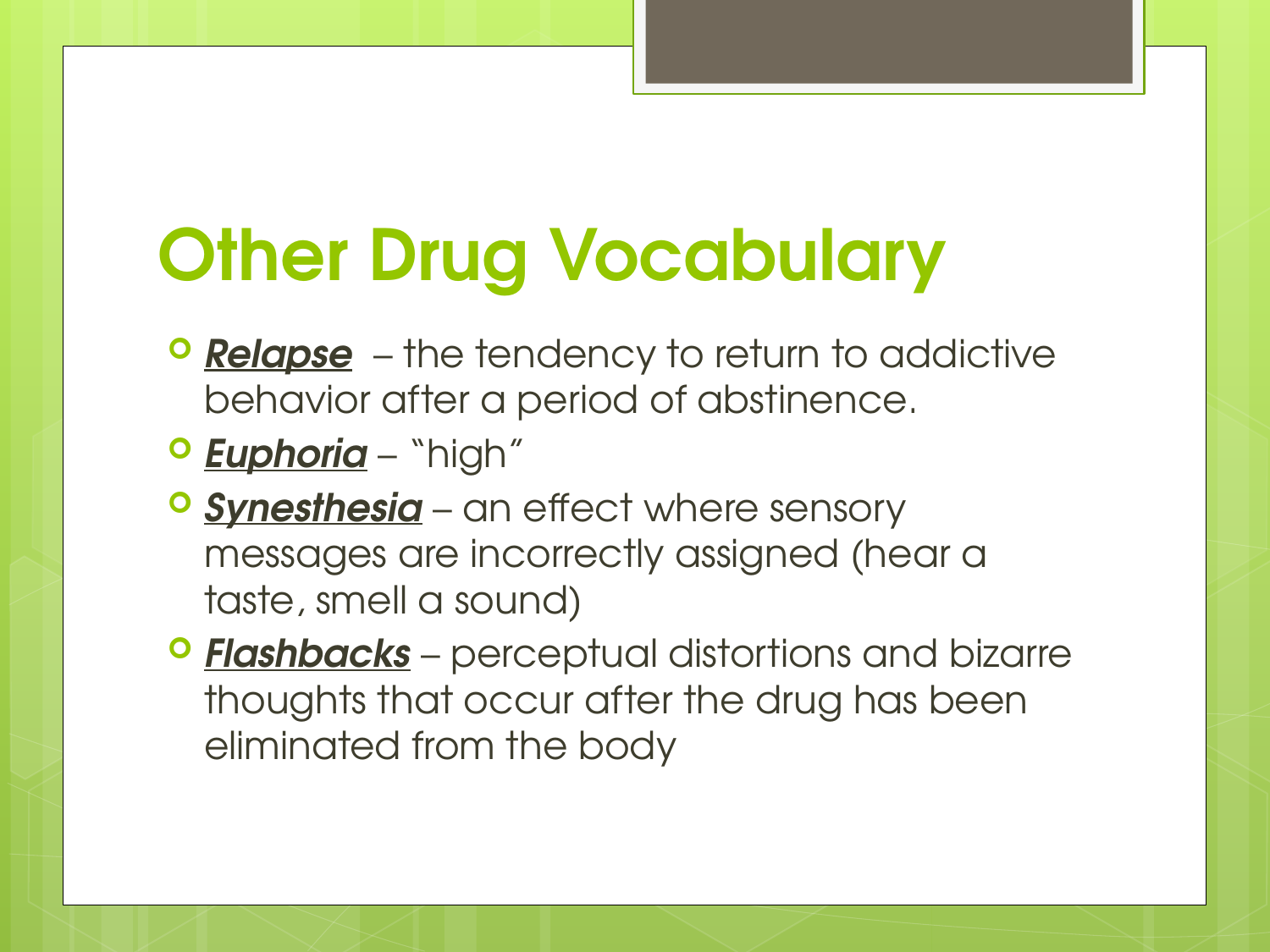

# Other Drug Vocabulary
Relapse  – the tendency to return to addictive behavior after a period of abstinence.
Euphoria – “high”
Synesthesia – an effect where sensory messages are incorrectly assigned (hear a taste, smell a sound)
Flashbacks – perceptual distortions and bizarre thoughts that occur after the drug has been eliminated from the body